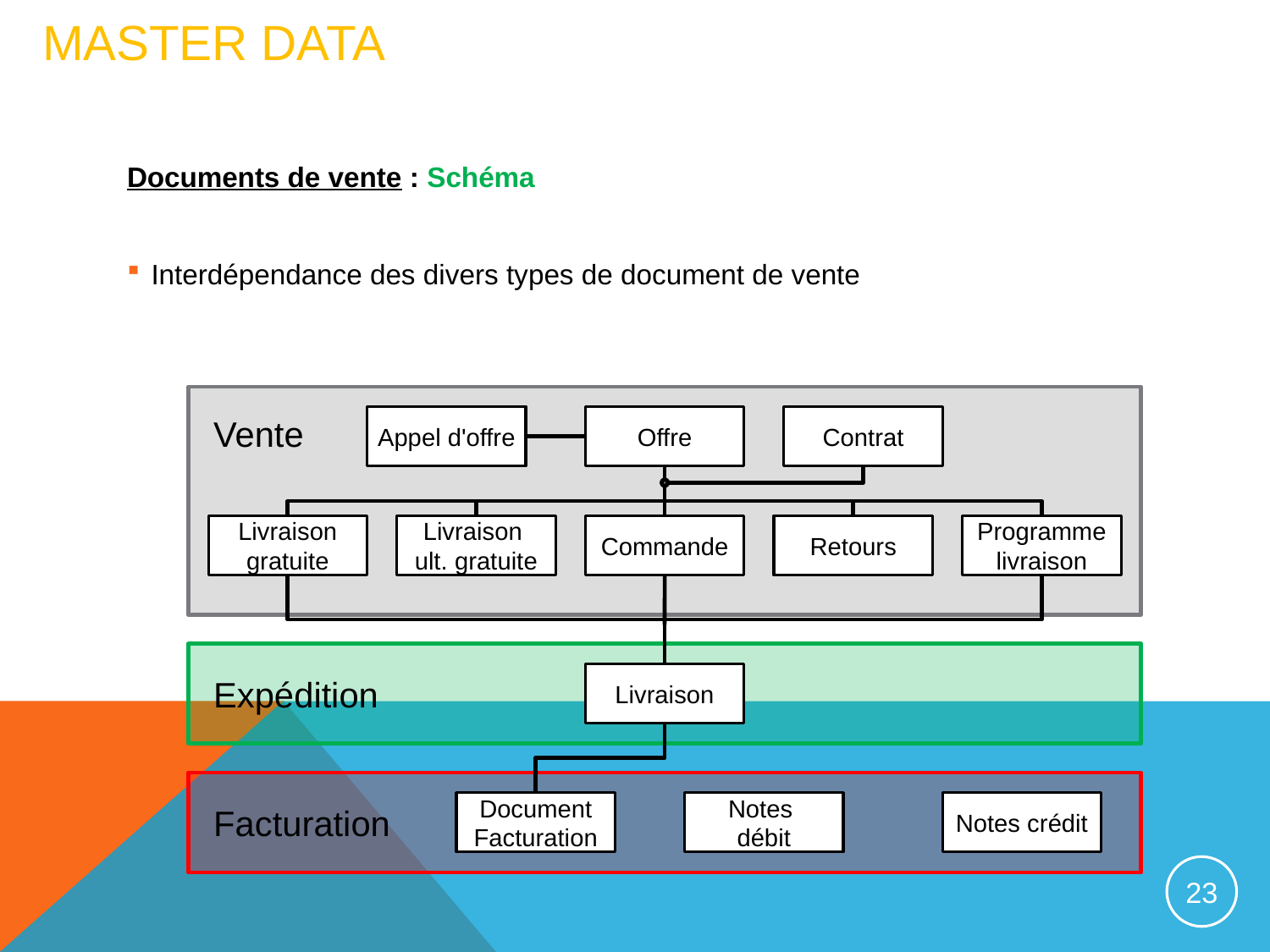

# Master data
Documents de vente : Schéma

Interdépendance des divers types de document de vente

Vente
Appel d'offre
Offre
Contrat

Livraison
gratuite
Livraison
ult. gratuite
Commande
Retours
Programme
livraison
Expédition
Livraison
Facturation
Document
Facturation
Notes
débit
Notes crédit
23